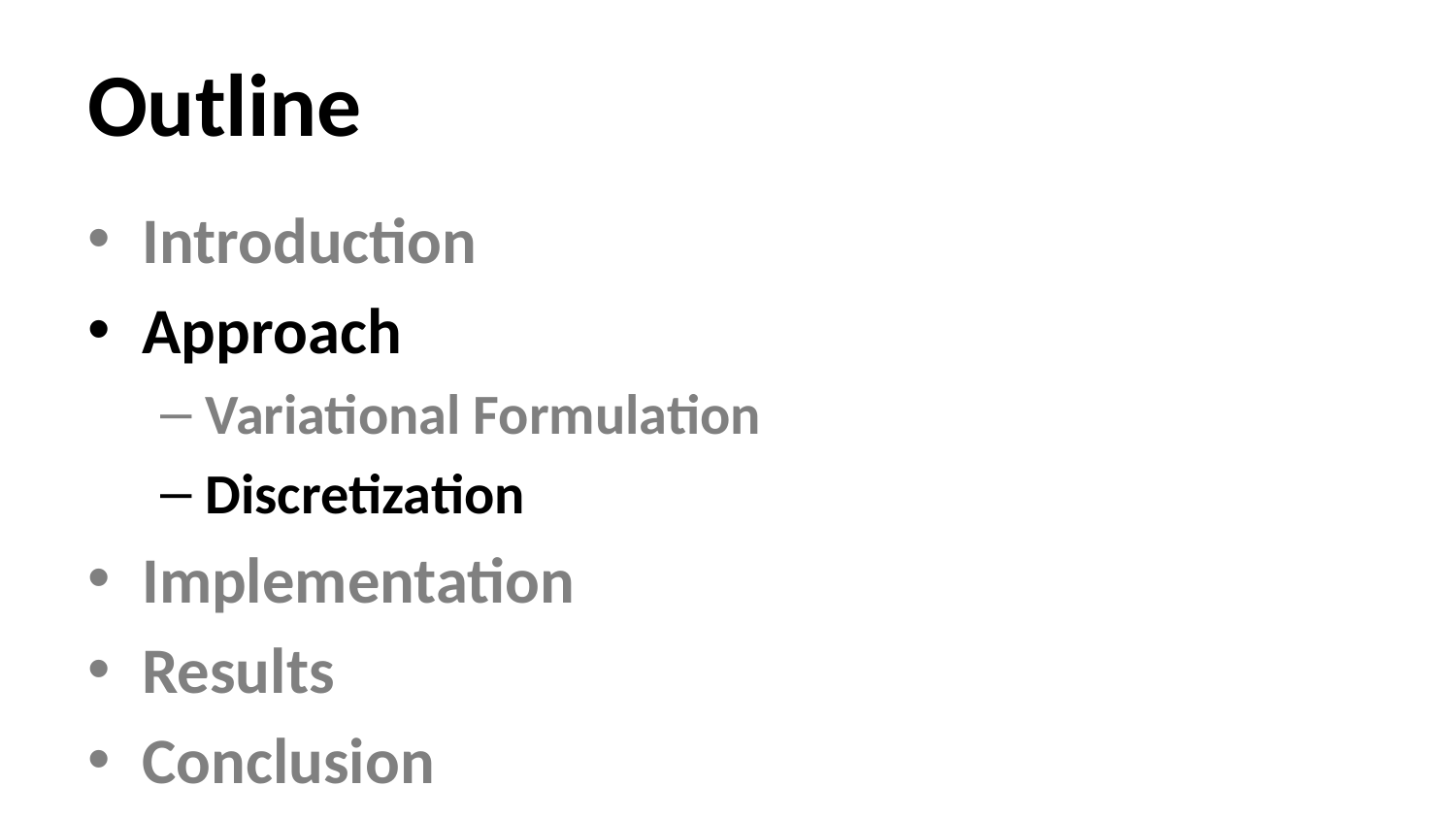

# Outline
Introduction
Approach
Variational Formulation
Discretization
Implementation
Results
Conclusion